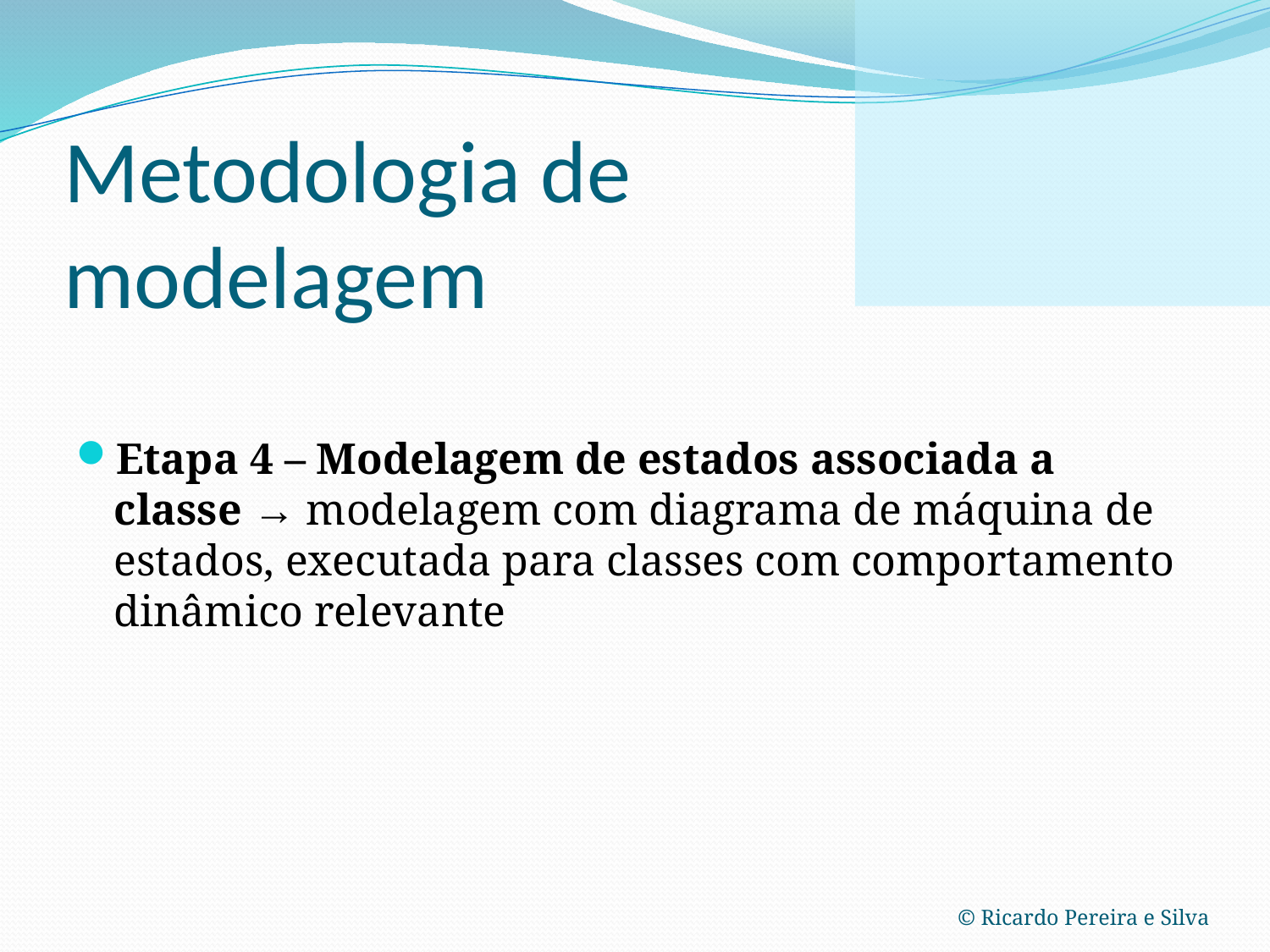

# Metodologia de modelagem
Etapa 4 – Modelagem de estados associada a classe → modelagem com diagrama de máquina de estados, executada para classes com comportamento dinâmico relevante
© Ricardo Pereira e Silva